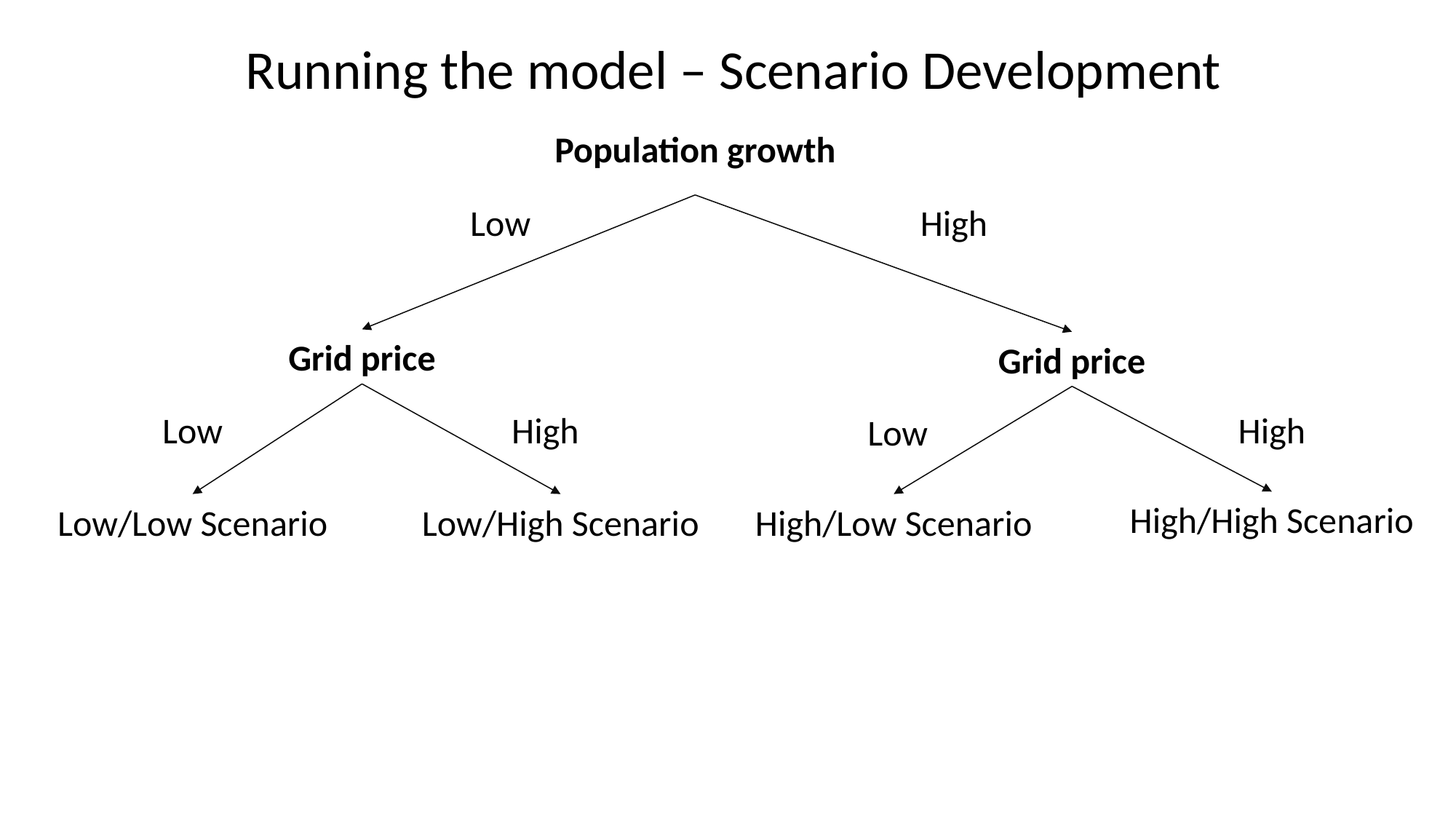

Running the model – Scenario Development
Population growth
Low
High
Grid price
Grid price
Low
High
High
Low
High/High Scenario
Low/Low Scenario
Low/High Scenario
High/Low Scenario
Wednesday, May 22, 2019